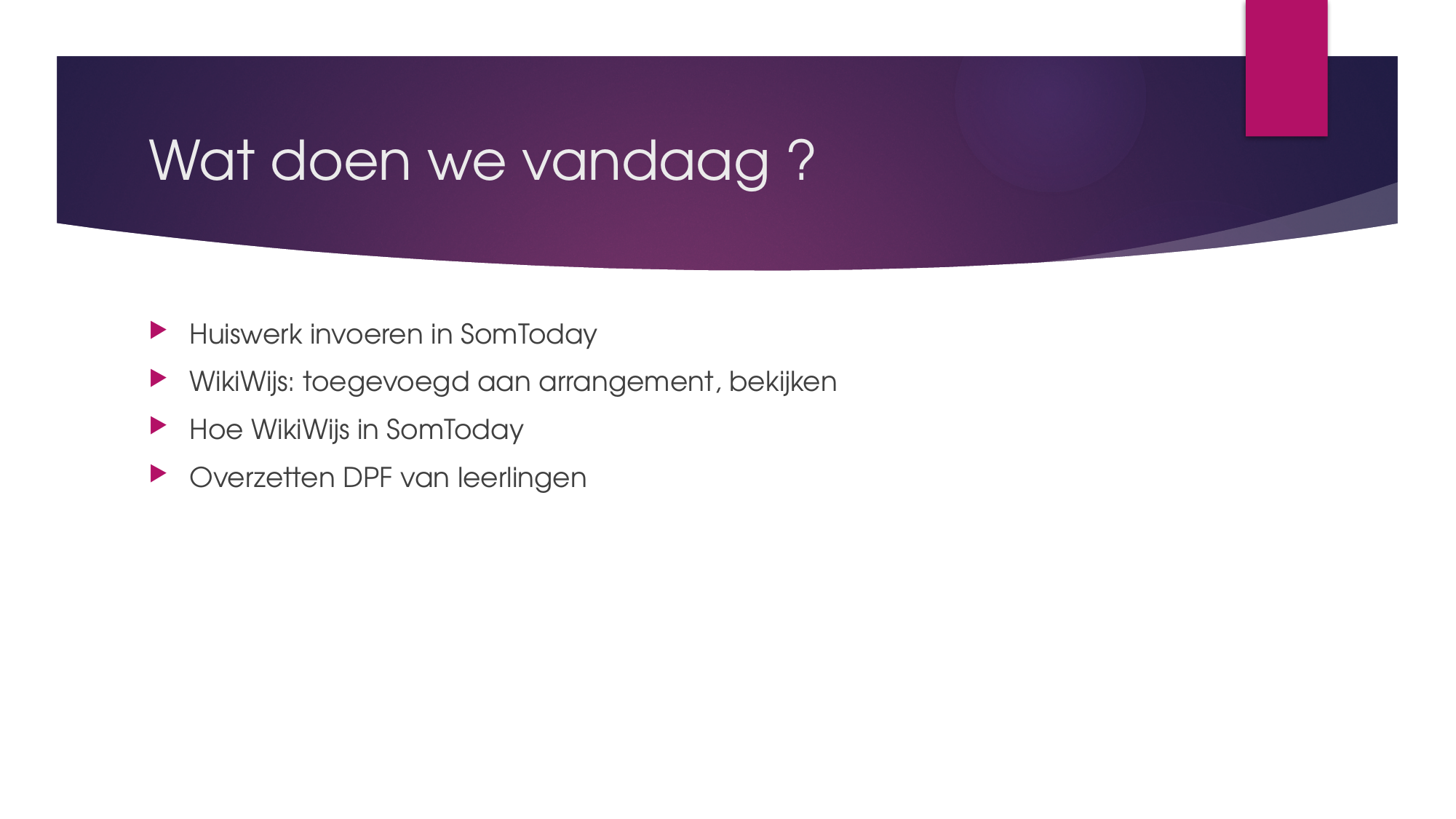

# Wat doen we vandaag ?
Huiswerk invoeren in SomToday
WikiWijs: toegevoegd aan arrangement, bekijken
Hoe WikiWijs in SomToday
Overzetten DPF van leerlingen